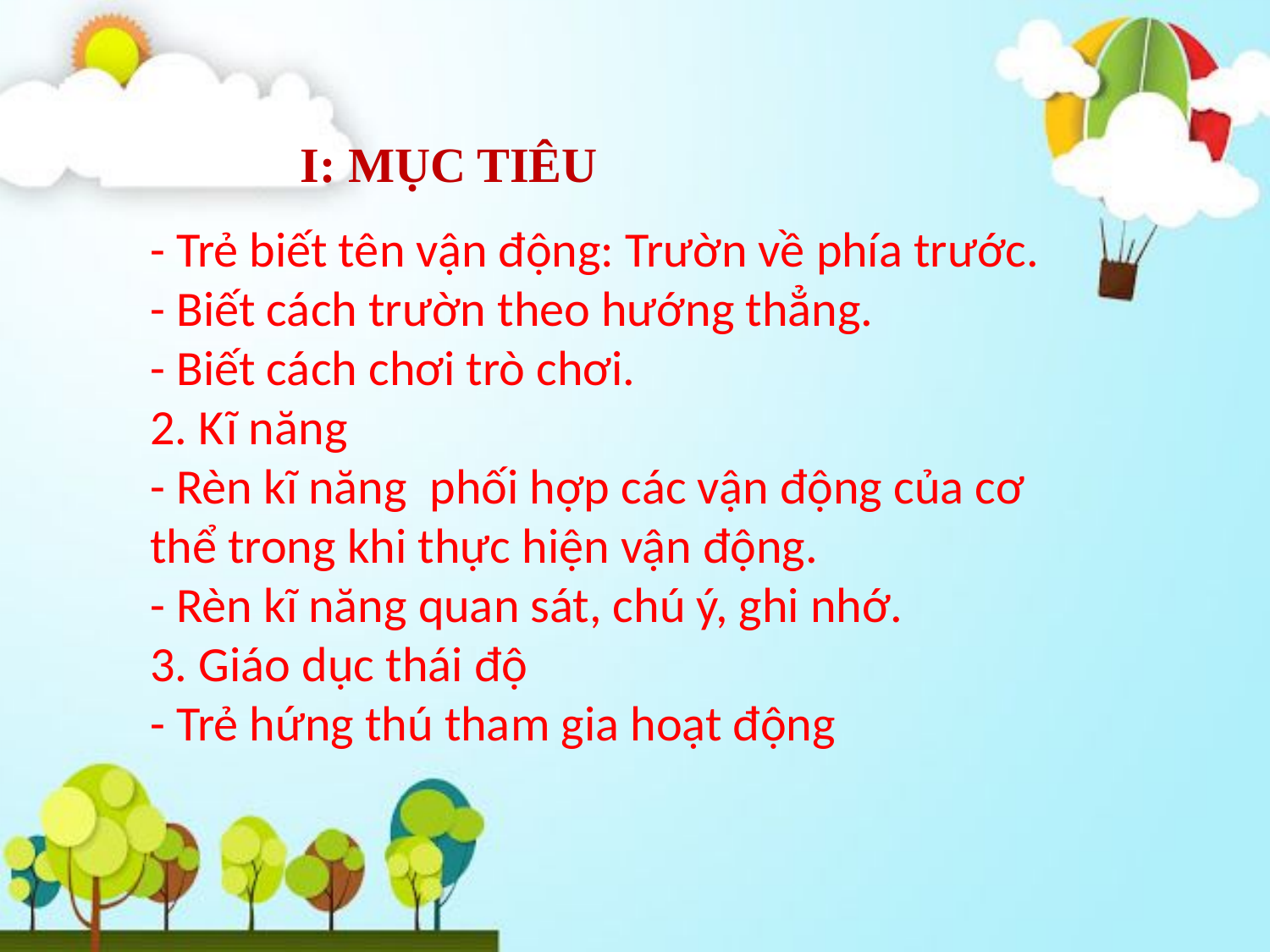

I: MỤC TIÊU
- Trẻ biết tên vận động: Trườn về phía trước.
- Biết cách trườn theo hướng thẳng.
- Biết cách chơi trò chơi.
2. Kĩ năng
- Rèn kĩ năng  phối hợp các vận động của cơ thể trong khi thực hiện vận động.
- Rèn kĩ năng quan sát, chú ý, ghi nhớ.
3. Giáo dục thái độ
- Trẻ hứng thú tham gia hoạt động